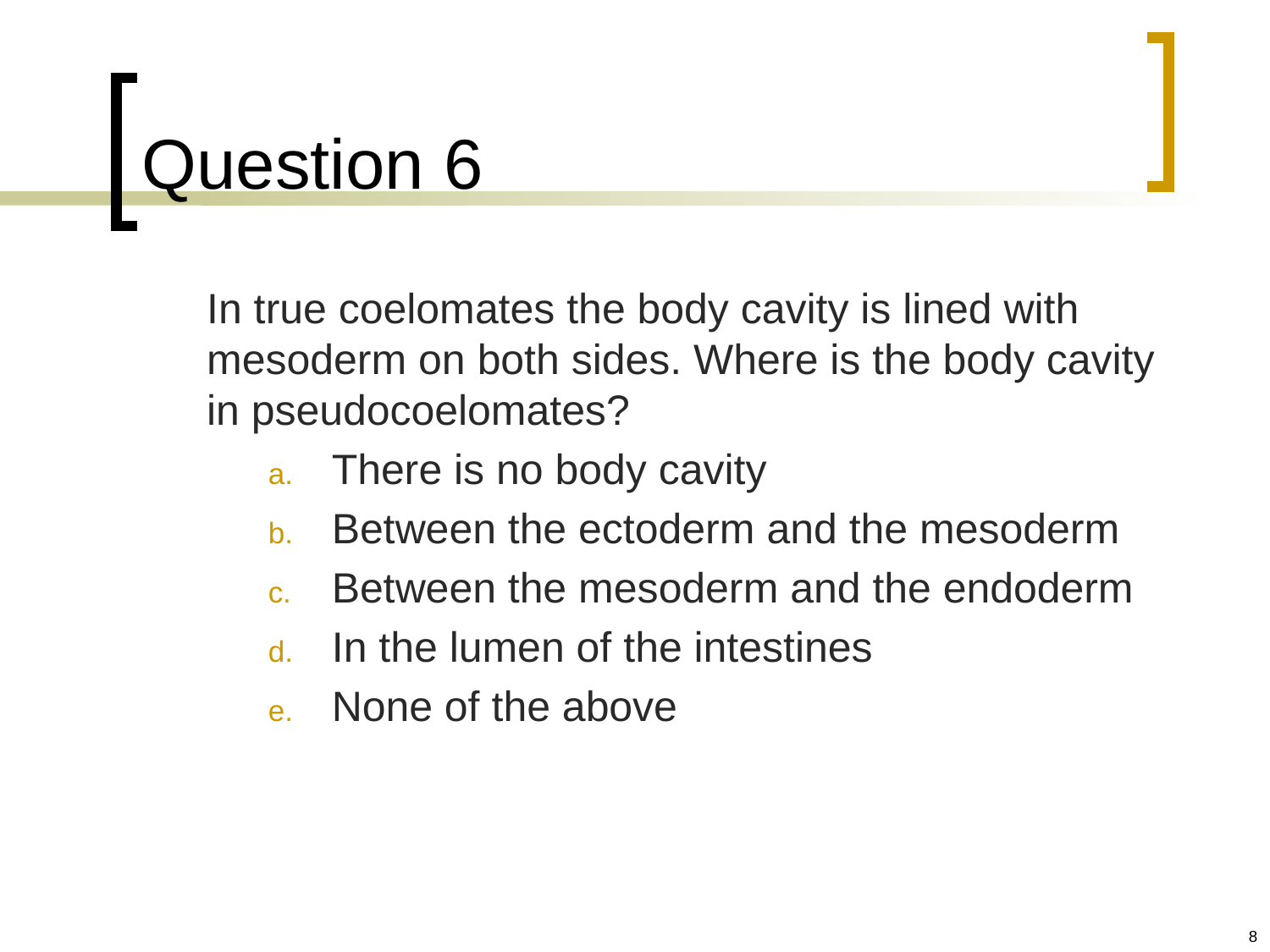

# Question 6
	In true coelomates the body cavity is lined with mesoderm on both sides. Where is the body cavity in pseudocoelomates?
There is no body cavity
Between the ectoderm and the mesoderm
Between the mesoderm and the endoderm
In the lumen of the intestines
None of the above